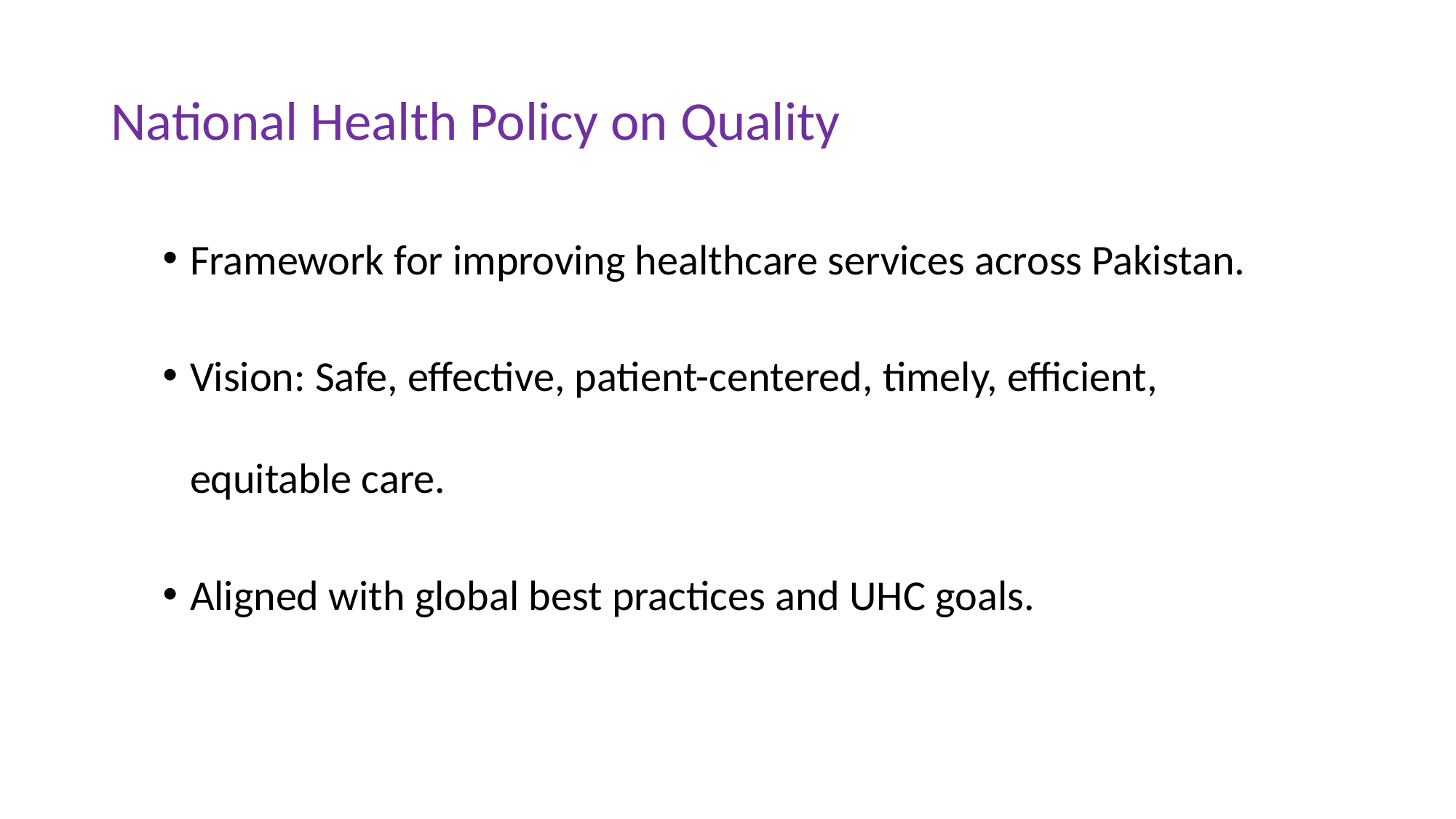

# National Health Policy on Quality
Framework for improving healthcare services across Pakistan.
Vision: Safe, effective, patient-centered, timely, efficient, equitable care.
Aligned with global best practices and UHC goals.